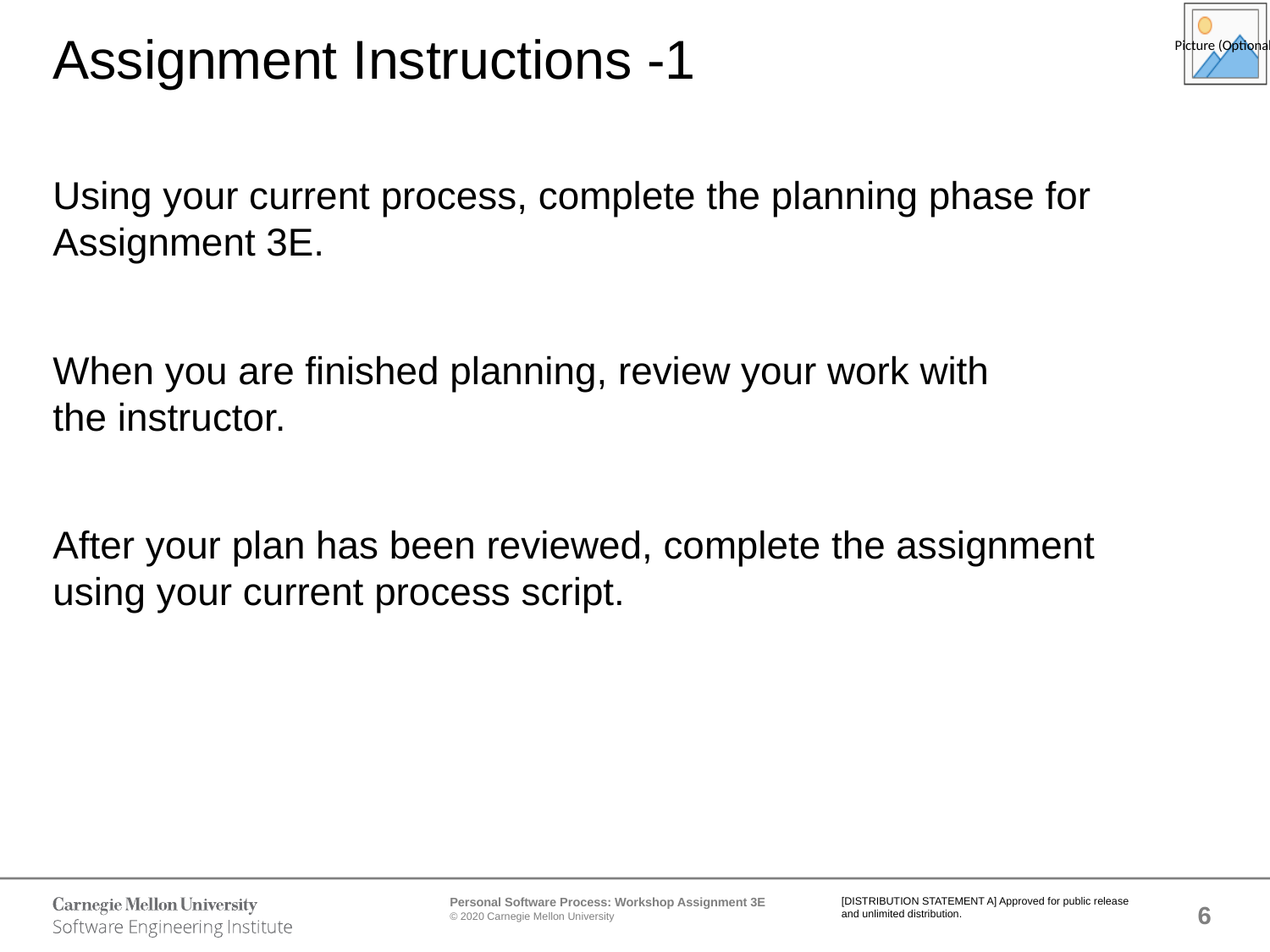

# Assignment Instructions -1
Using your current process, complete the planning phase for Assignment 3E.

When you are finished planning, review your work with
the instructor.

After your plan has been reviewed, complete the assignment
using your current process script.